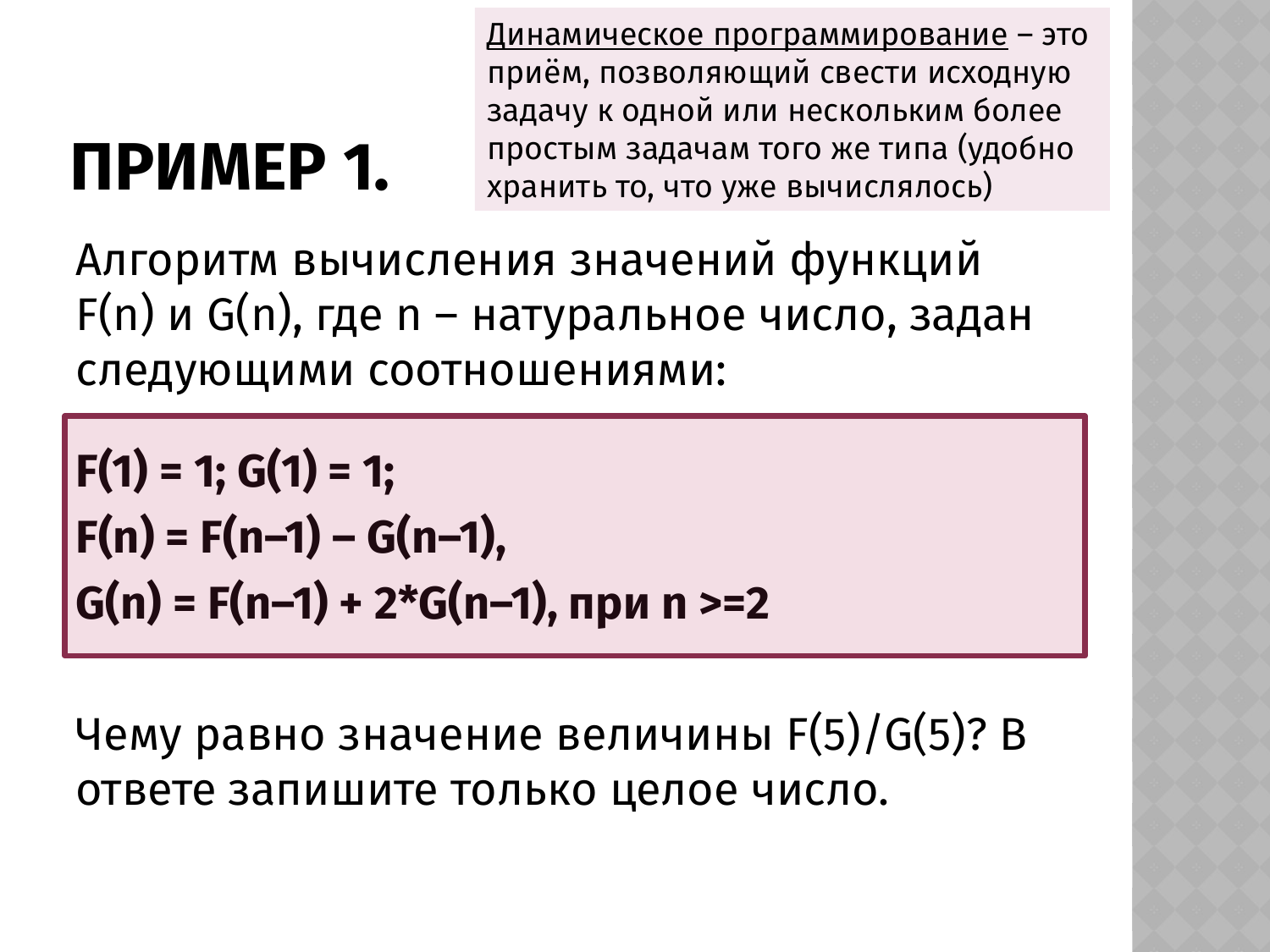

Динамическое программирование – это приём, позволяющий свести исходную задачу к одной или нескольким более простым задачам того же типа (удобно хранить то, что уже вычислялось)
# ПРИМЕР 1.
Алгоритм вычисления значений функций F(n) и G(n), где n – натуральное число, задан следующими соотношениями:

F(1) = 1; G(1) = 1;
F(n) = F(n–1) – G(n–1),
G(n) = F(n–1) + 2*G(n–1), при n >=2

Чему равно значение величины F(5)/G(5)? В ответе запишите только целое число.